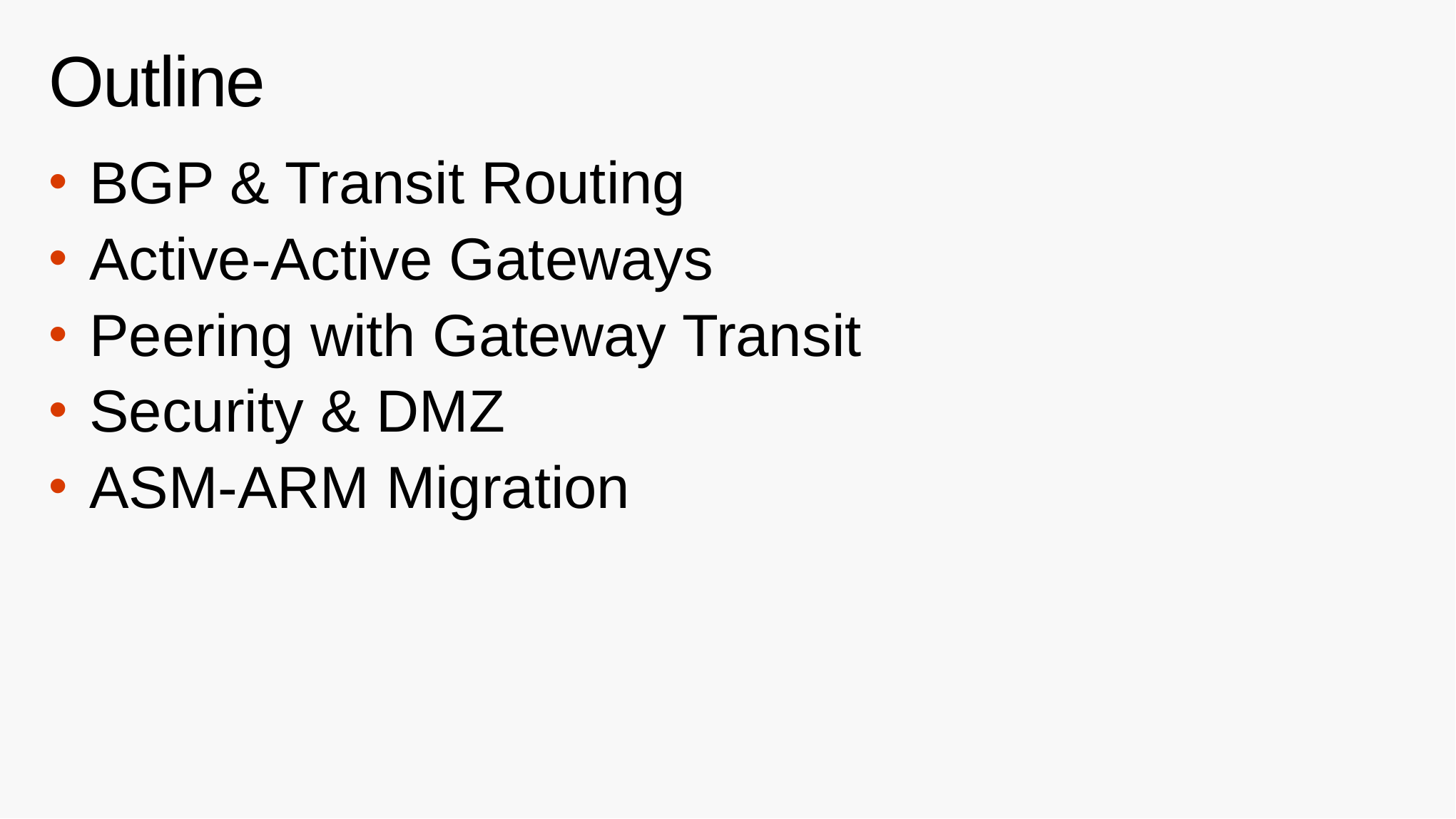

# Outline
BGP & Transit Routing
Active-Active Gateways
Peering with Gateway Transit
Security & DMZ
ASM-ARM Migration